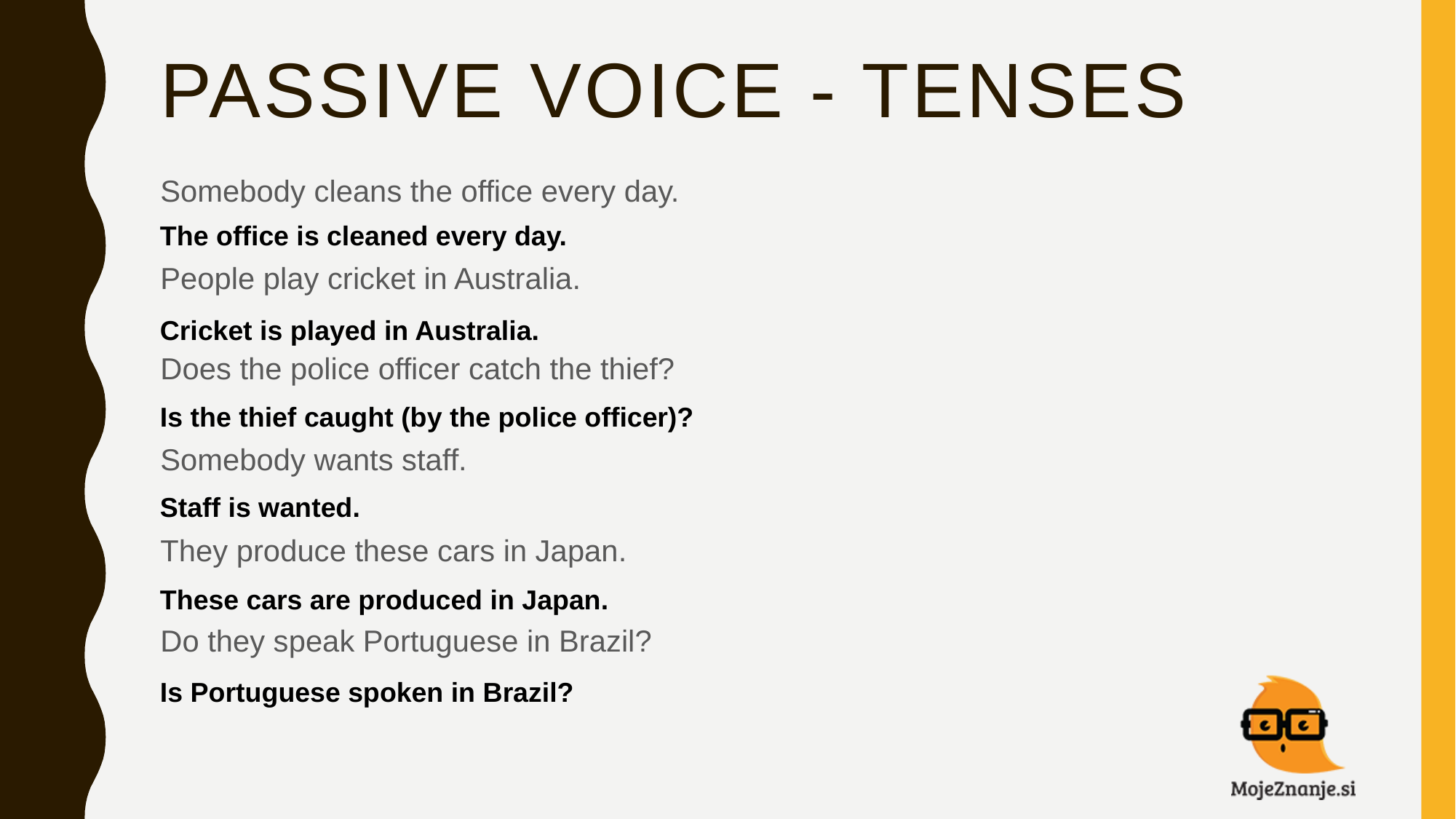

# PASSIVE VOICE - TENSES
Somebody cleans the office every day.
People play cricket in Australia.
Does the police officer catch the thief?
Somebody wants staff.
They produce these cars in Japan.
Do they speak Portuguese in Brazil?
The office is cleaned every day.
Cricket is played in Australia.
Is the thief caught (by the police officer)?
Staff is wanted.
These cars are produced in Japan.
Is Portuguese spoken in Brazil?